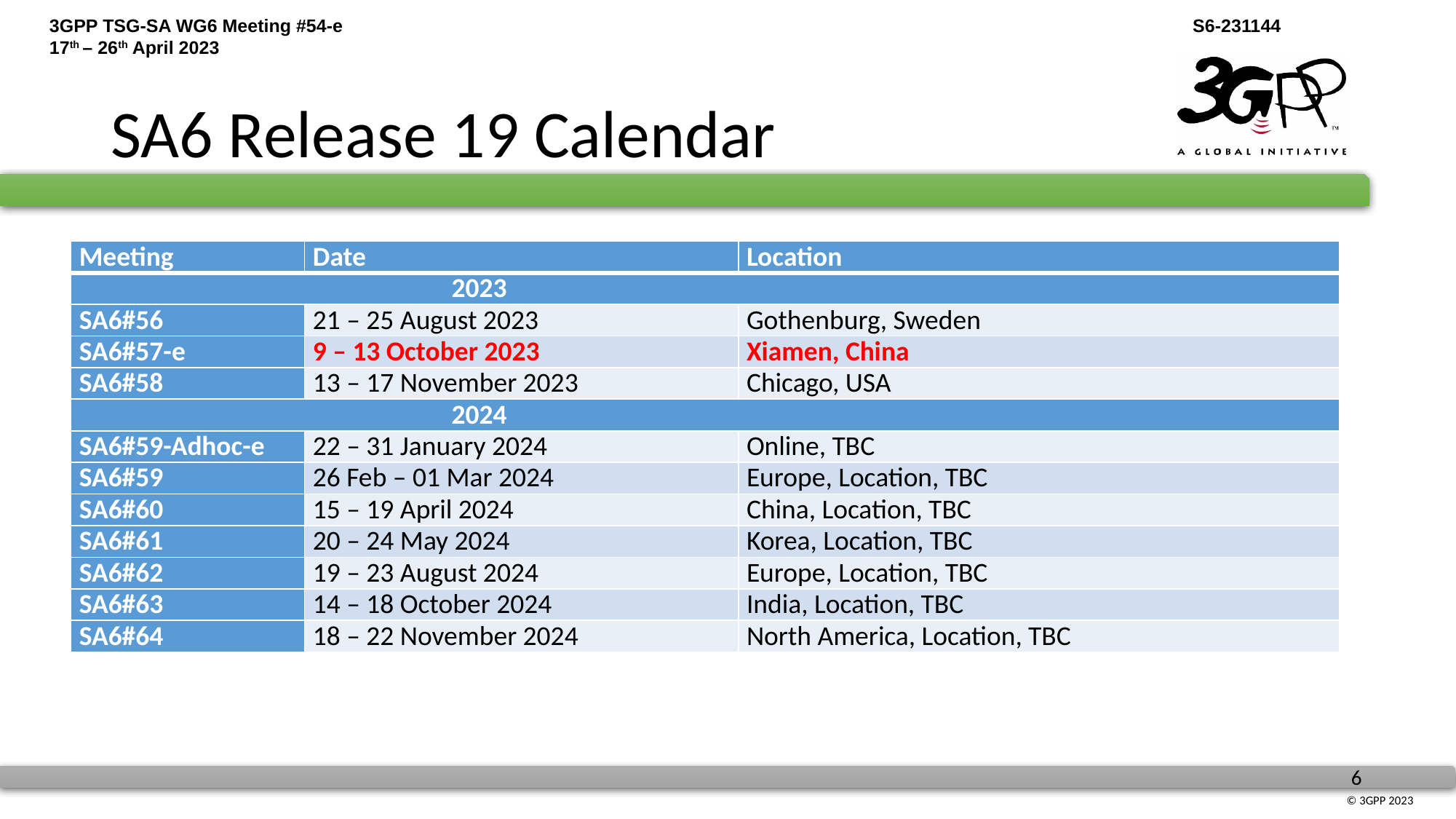

# SA6 Release 19 Calendar
| Meeting | Date | Location |
| --- | --- | --- |
| 2023 |  |  |
| SA6#56 | 21 – 25 August 2023 | Gothenburg, Sweden |
| SA6#57-e | 9 – 13 October 2023 | Xiamen, China |
| SA6#58 | 13 – 17 November 2023 | Chicago, USA |
| 2024 |  |  |
| SA6#59-Adhoc-e | 22 – 31 January 2024 | Online, TBC |
| SA6#59 | 26 Feb – 01 Mar 2024 | Europe, Location, TBC |
| SA6#60 | 15 – 19 April 2024 | China, Location, TBC |
| SA6#61 | 20 – 24 May 2024 | Korea, Location, TBC |
| SA6#62 | 19 – 23 August 2024 | Europe, Location, TBC |
| SA6#63 | 14 – 18 October 2024 | India, Location, TBC |
| SA6#64 | 18 – 22 November 2024 | North America, Location, TBC |